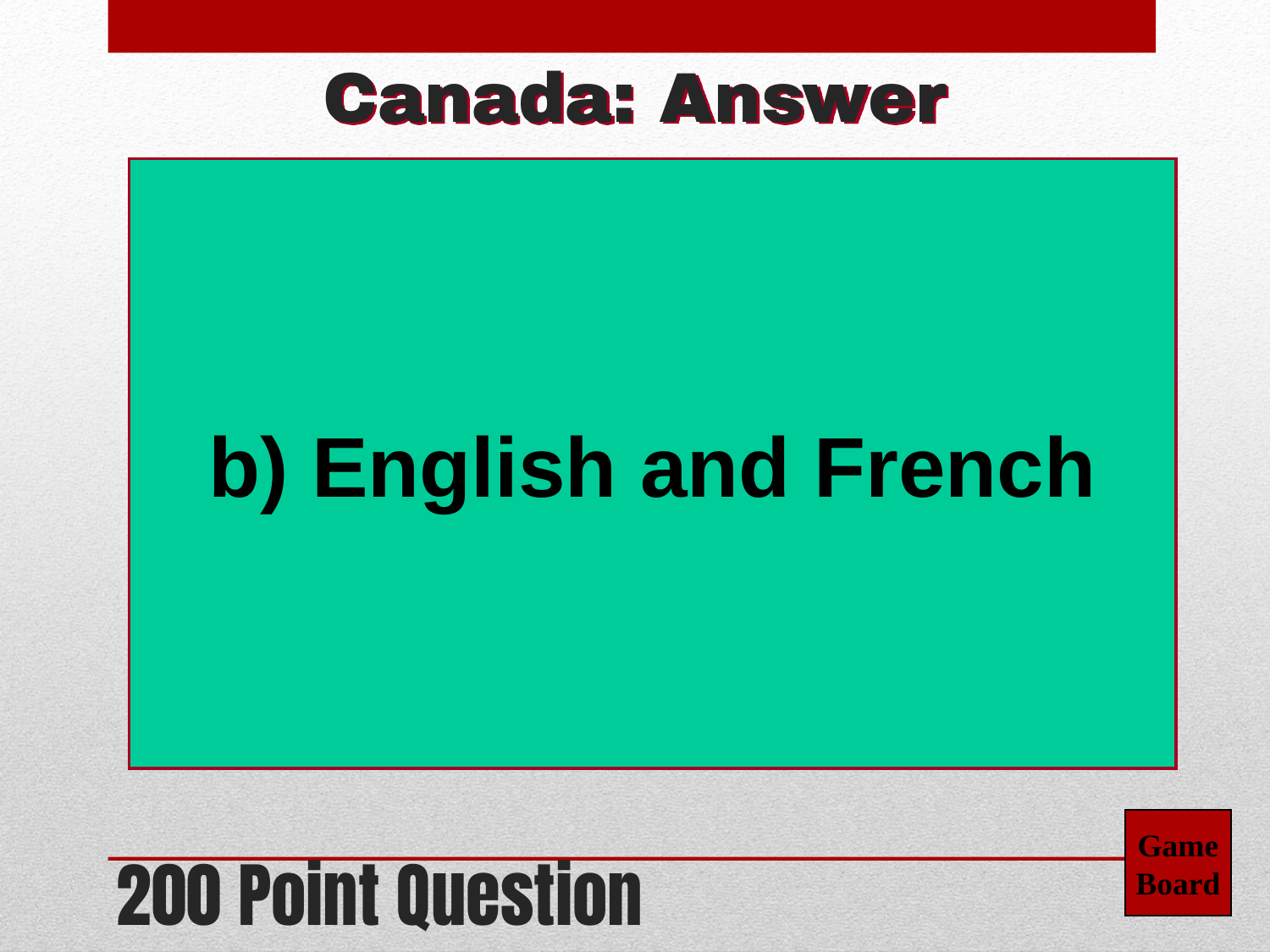

Canada: Answer
b) English and French
Game
Board
200 Point Question